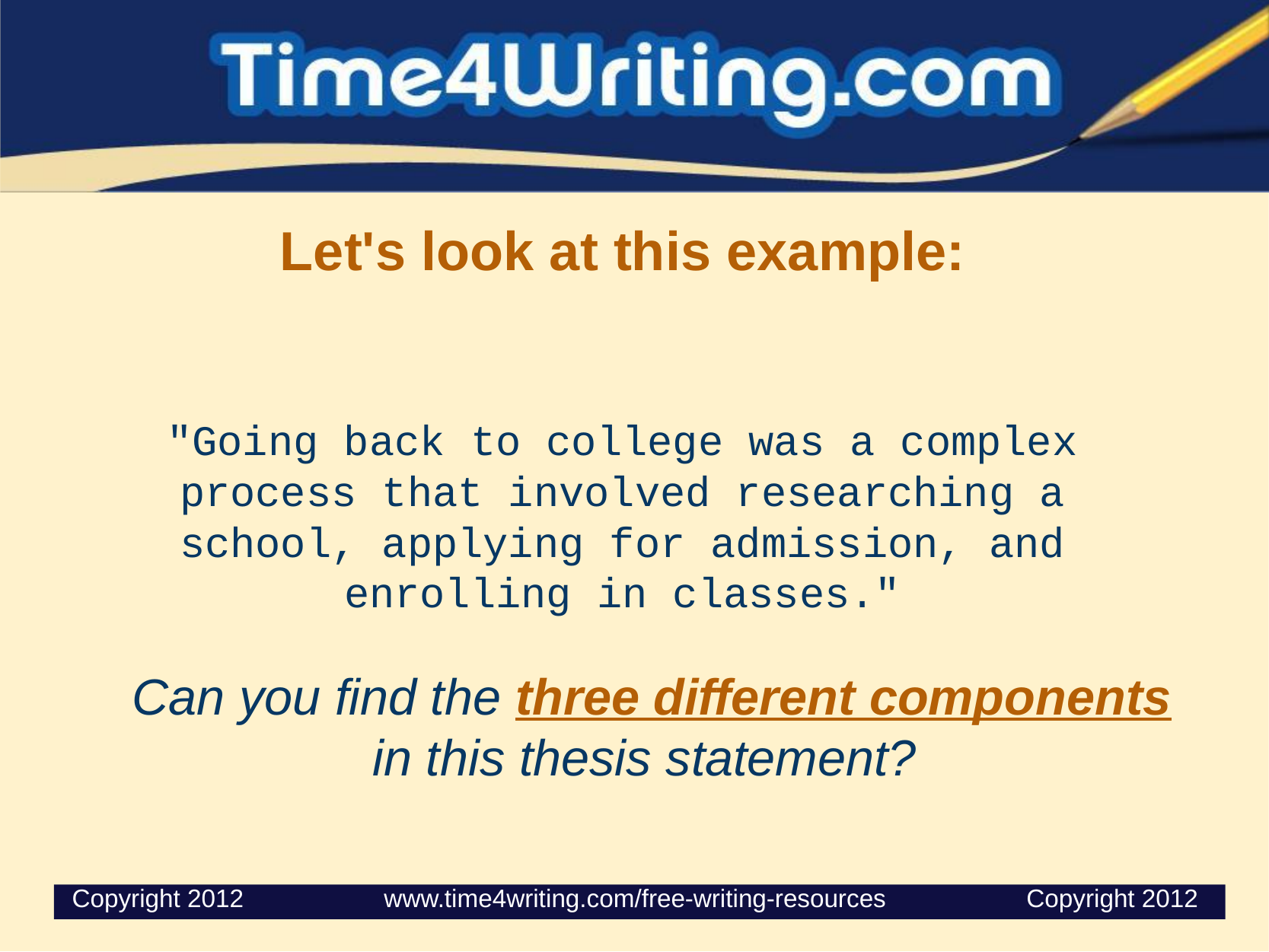

# Let's look at this example:

"Going back to college was a complex process that involved researching a school, applying for admission, and enrolling in classes."

Can you find the three different components in this thesis statement?

 Copyright 2012                    www.time4writing.com/free-writing-resources                    Copyright 2012